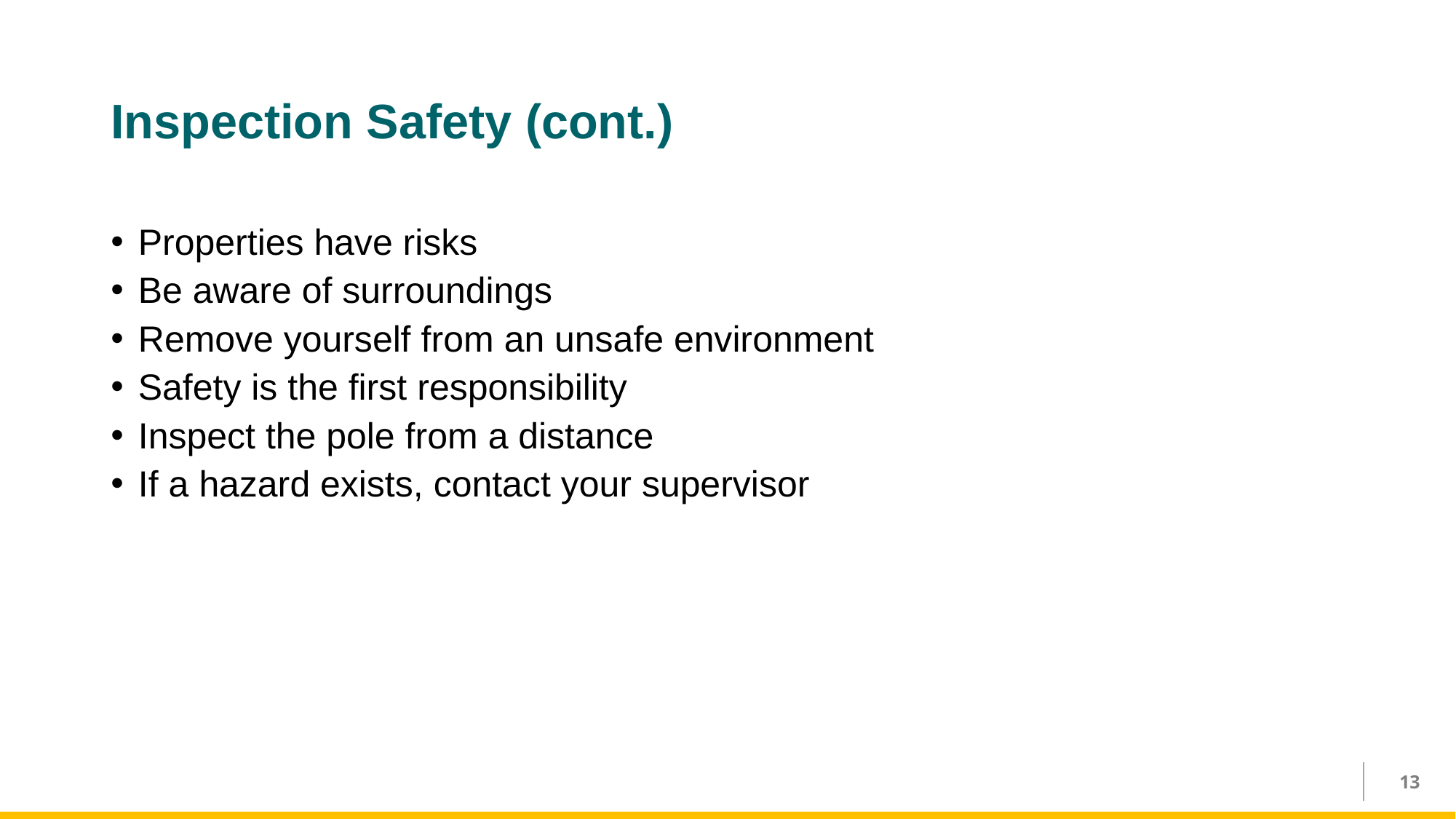

# Inspection Safety (cont.)
Properties have risks
Be aware of surroundings
Remove yourself from an unsafe environment
Safety is the first responsibility
Inspect the pole from a distance
If a hazard exists, contact your supervisor